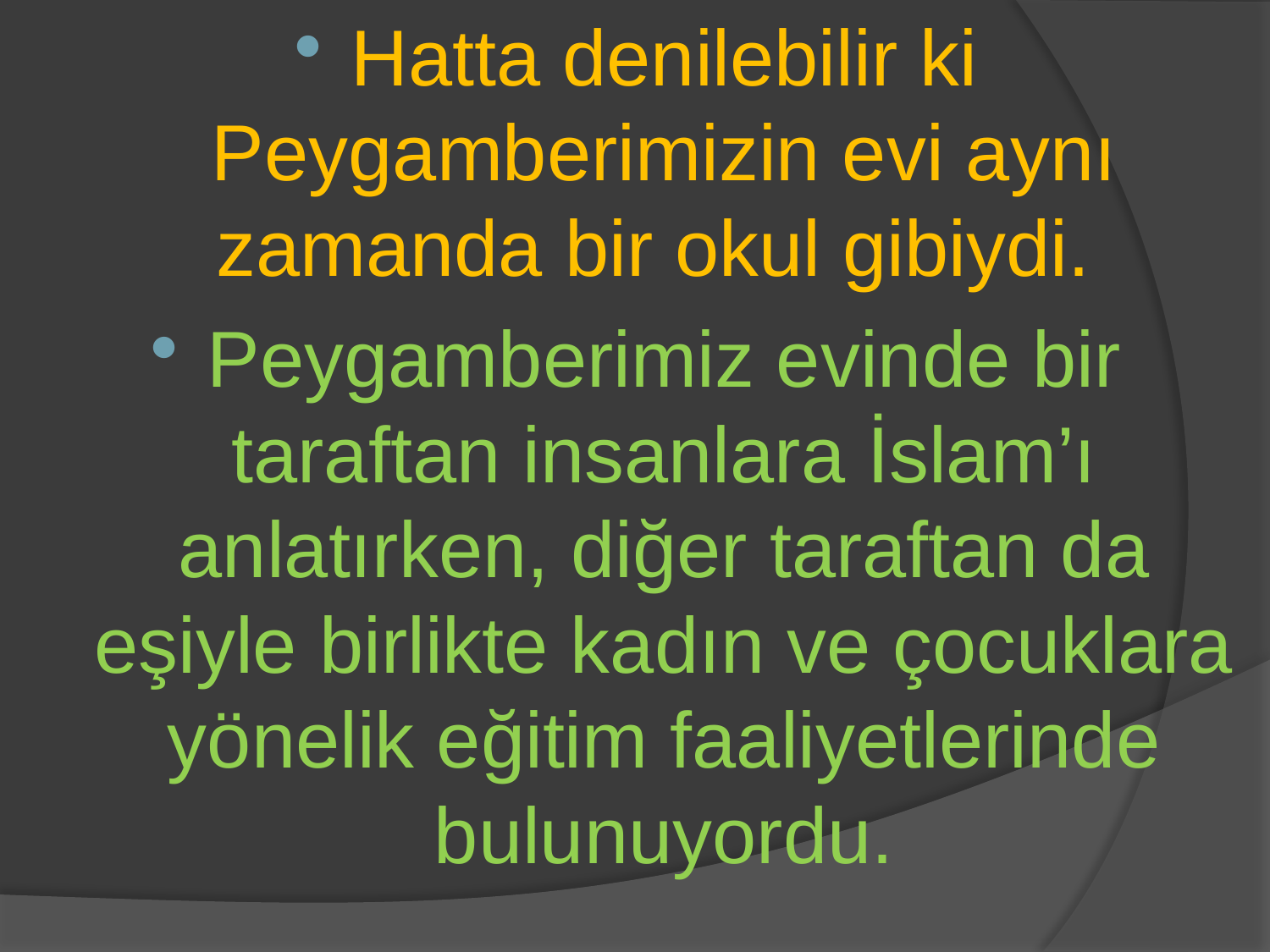

Hatta denilebilir ki Peygamberimizin evi aynı zamanda bir okul gibiydi.
Peygamberimiz evinde bir taraftan insanlara İslam’ı anlatırken, diğer taraftan da eşiyle birlikte kadın ve çocuklara yönelik eğitim faaliyetlerinde bulunuyordu.